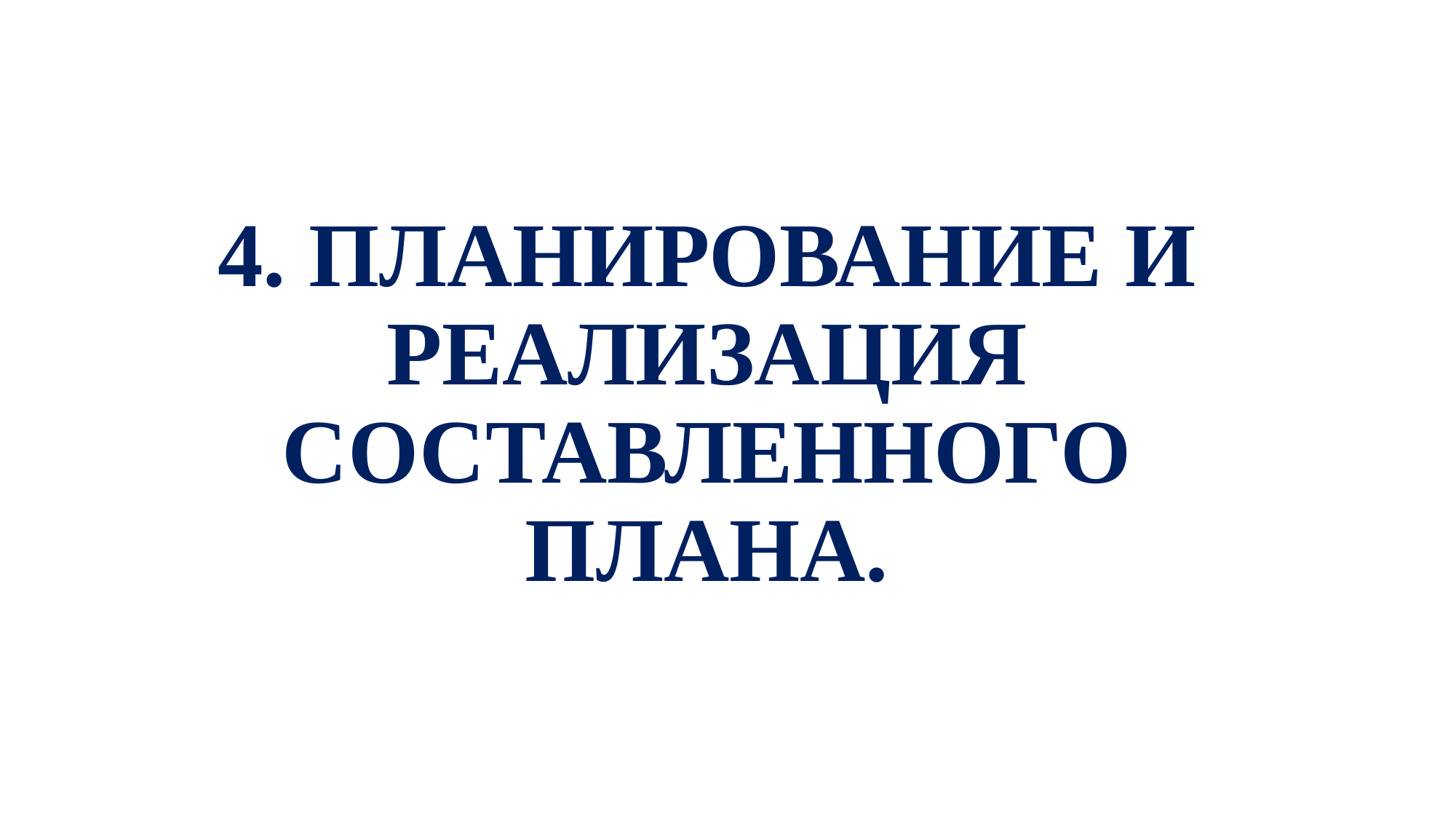

# 4. ПЛАНИРОВАНИЕ И РЕАЛИЗАЦИЯ СОСТАВЛЕННОГО ПЛАНА.